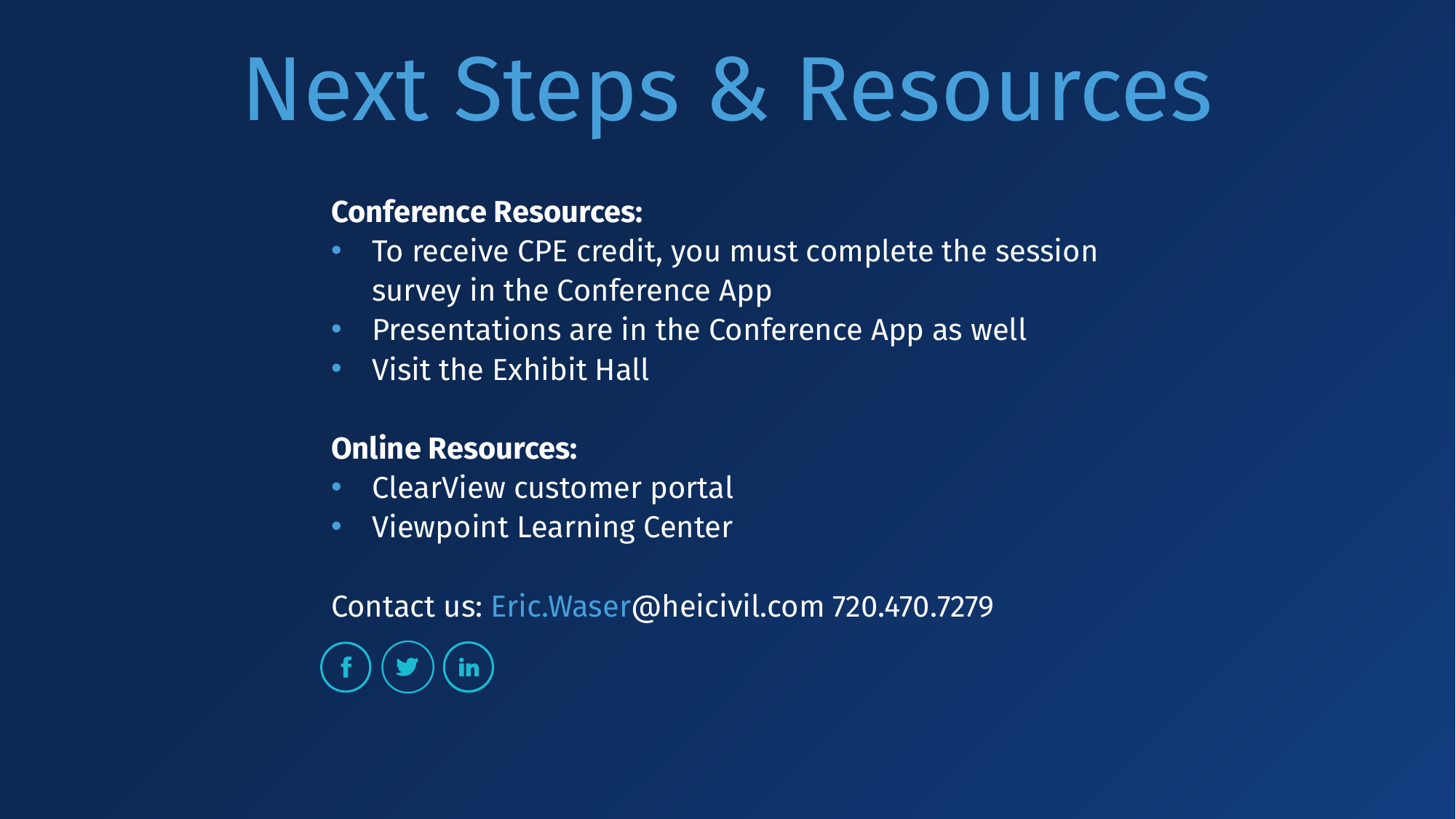

Next Steps & Resources
Conference Resources:
To receive CPE credit, you must complete the session
survey in the Conference App
Presentations are in the Conference App as well
Visit the Exhibit Hall

Online Resources:
ClearView customer portal
Viewpoint Learning Center

Contact us: Eric.Waser@heicivil.com 720.470.7279